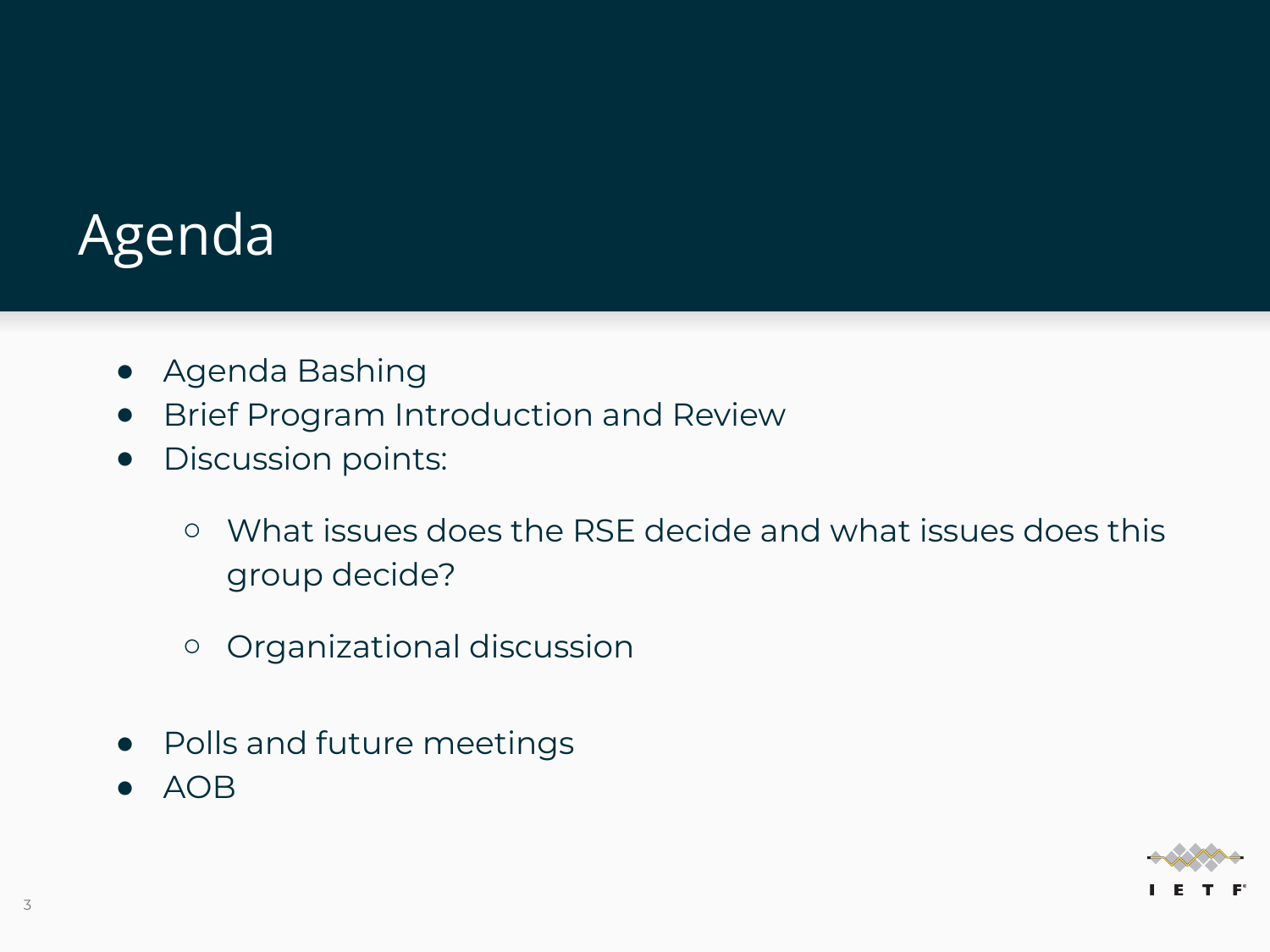

# Agenda
Agenda Bashing
Brief Program Introduction and Review
Discussion points:
What issues does the RSE decide and what issues does this group decide?
Organizational discussion
Polls and future meetings
AOB
3